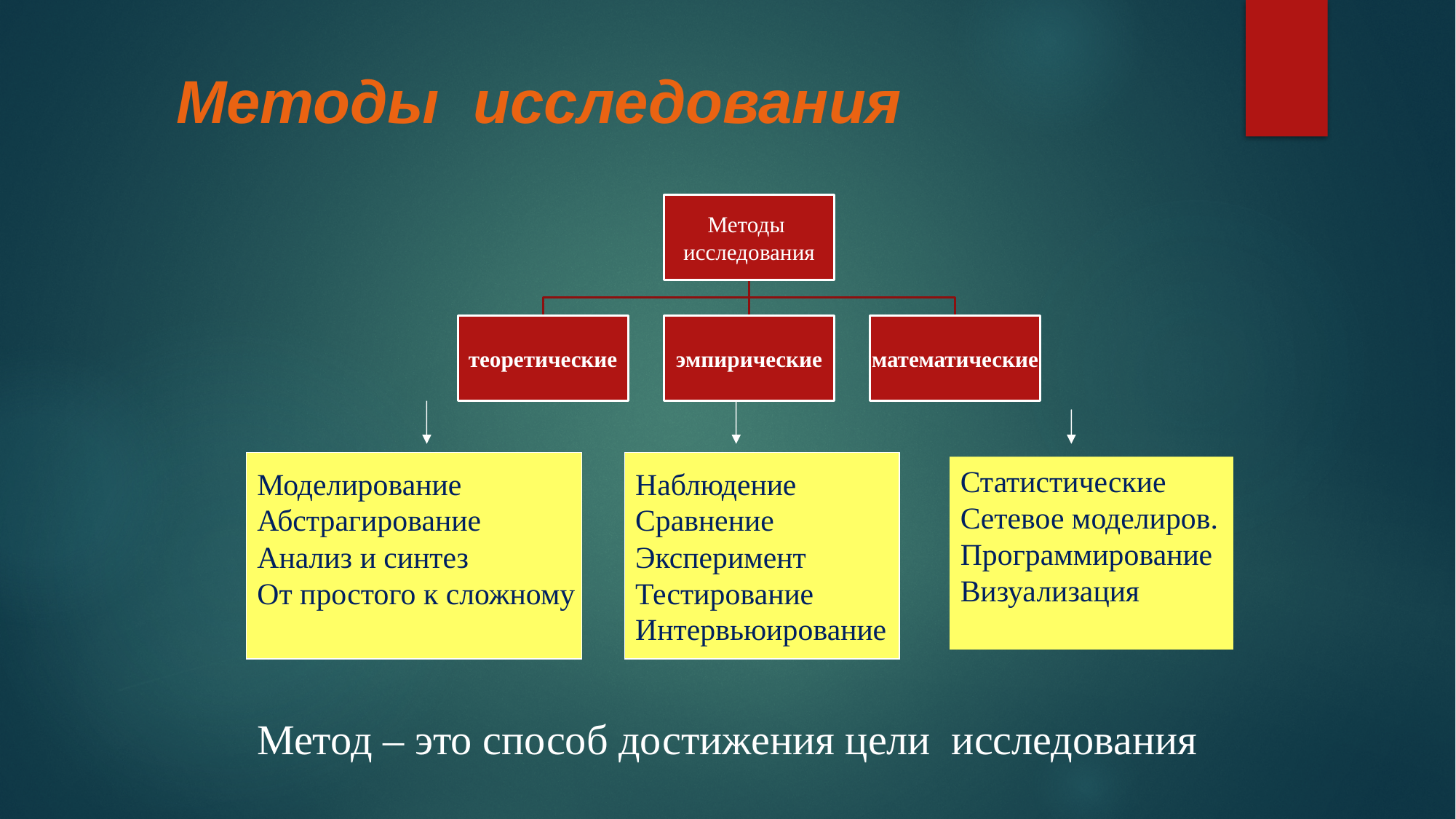

# Методы  исследования
Методы
исследования
теоретические
эмпирические
математические

Моделирование
Абстрагирование
Анализ и синтез
От простого к сложному

Наблюдение
Сравнение
Эксперимент
Тестирование
Интервьюирование
Статистические
Сетевое моделиров.
Программирование
Визуализация

Метод – это способ достижения цели  исследования